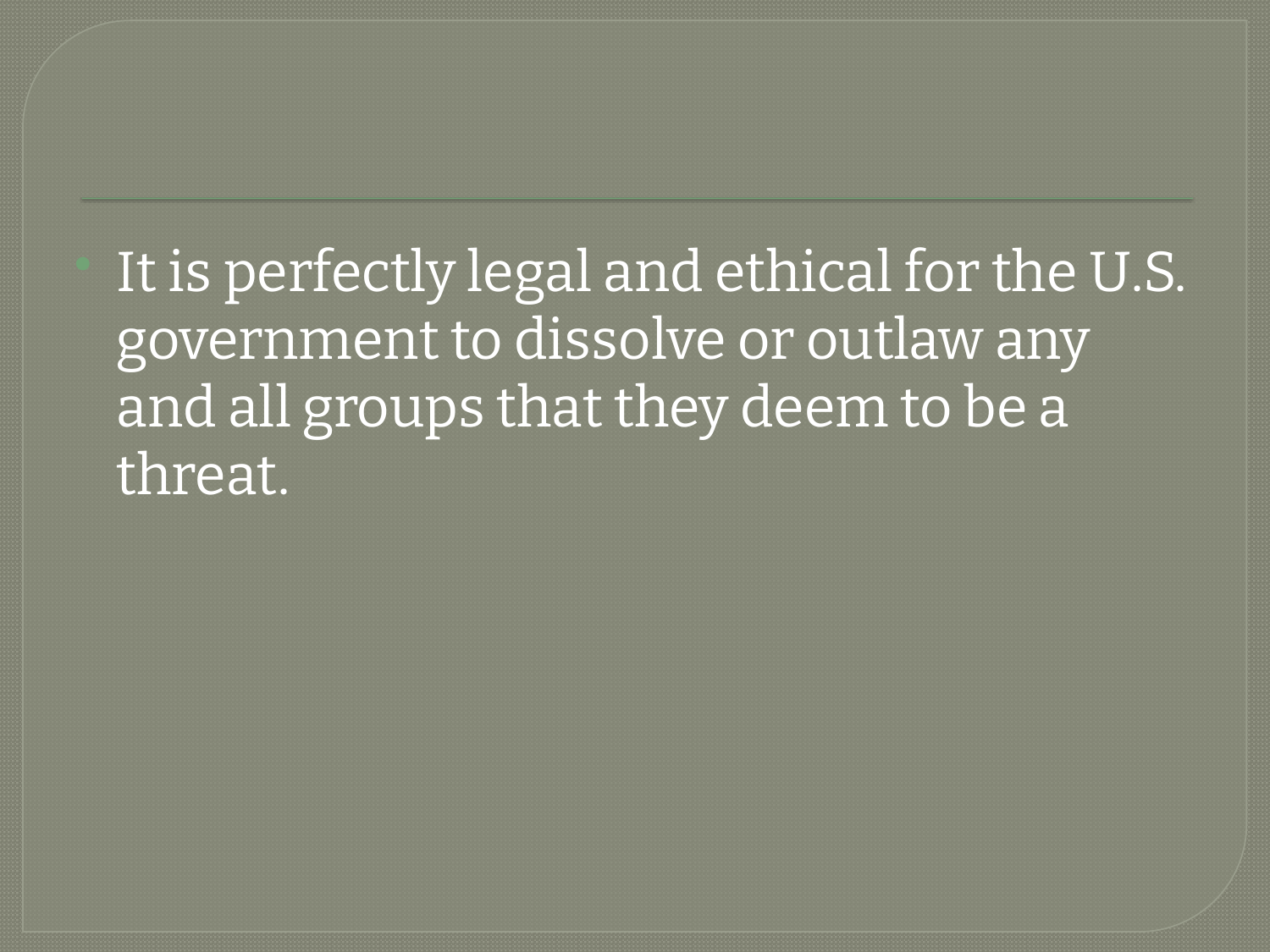

It is perfectly legal and ethical for the U.S. government to dissolve or outlaw any and all groups that they deem to be a threat.